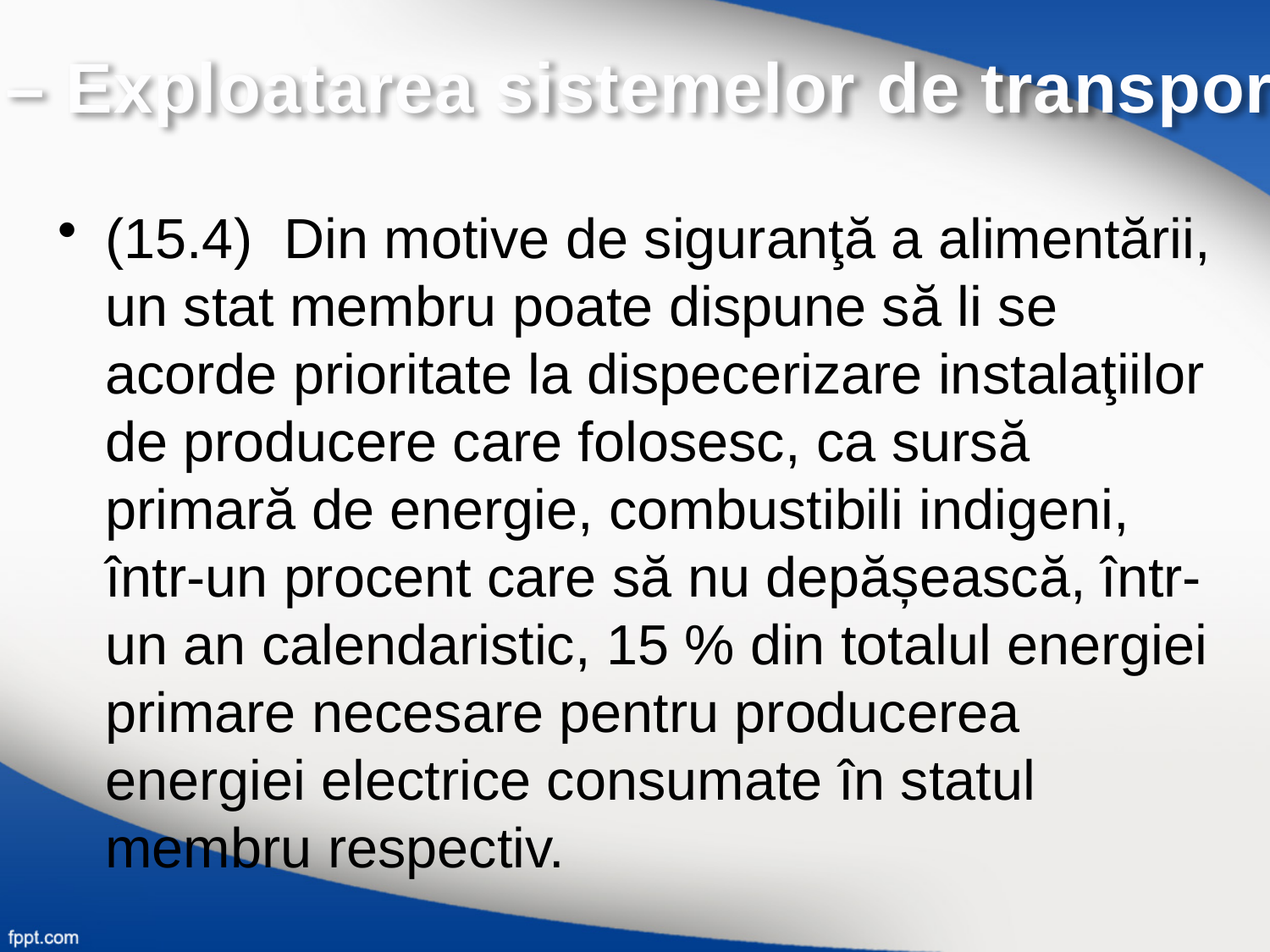

IV – Exploatarea sistemelor de transport
(15.4)  Din motive de siguranţă a alimentării, un stat membru poate dispune să li se acorde prioritate la dispecerizare instalaţiilor de producere care folosesc, ca sursă primară de energie, combustibili indigeni, într-un procent care să nu depășească, într-un an calendaristic, 15 % din totalul energiei primare necesare pentru producerea energiei electrice consumate în statul membru respectiv.